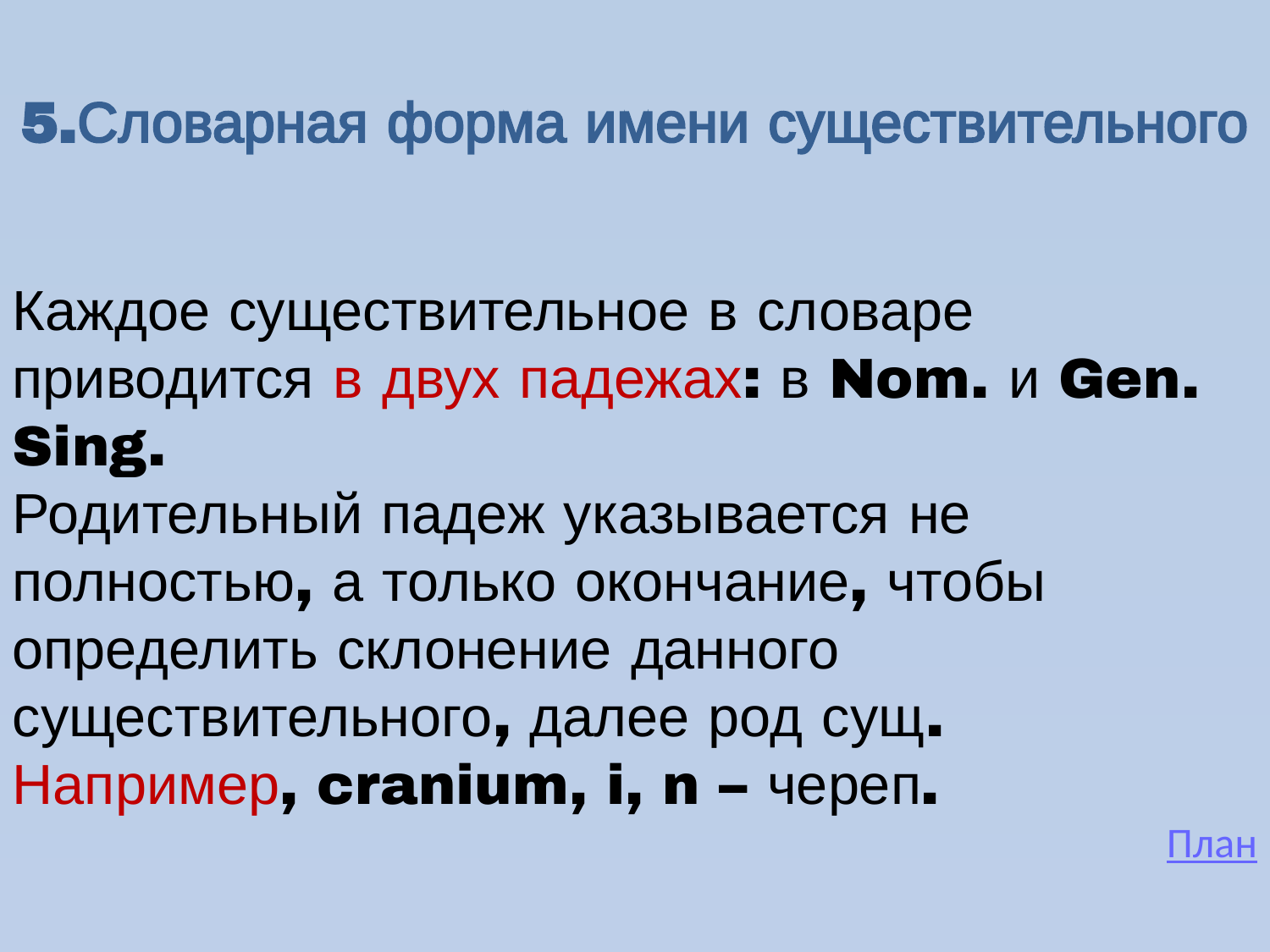

5.Словарная форма имени существительного

Каждое существительное в словаре приводится в двух падежах: в Nom. и Gen. Sing.
Родительный падеж указывается не полностью, а только окончание, чтобы определить склонение данного существительного, далее род сущ.
Например, cranium, i, n – череп.
План